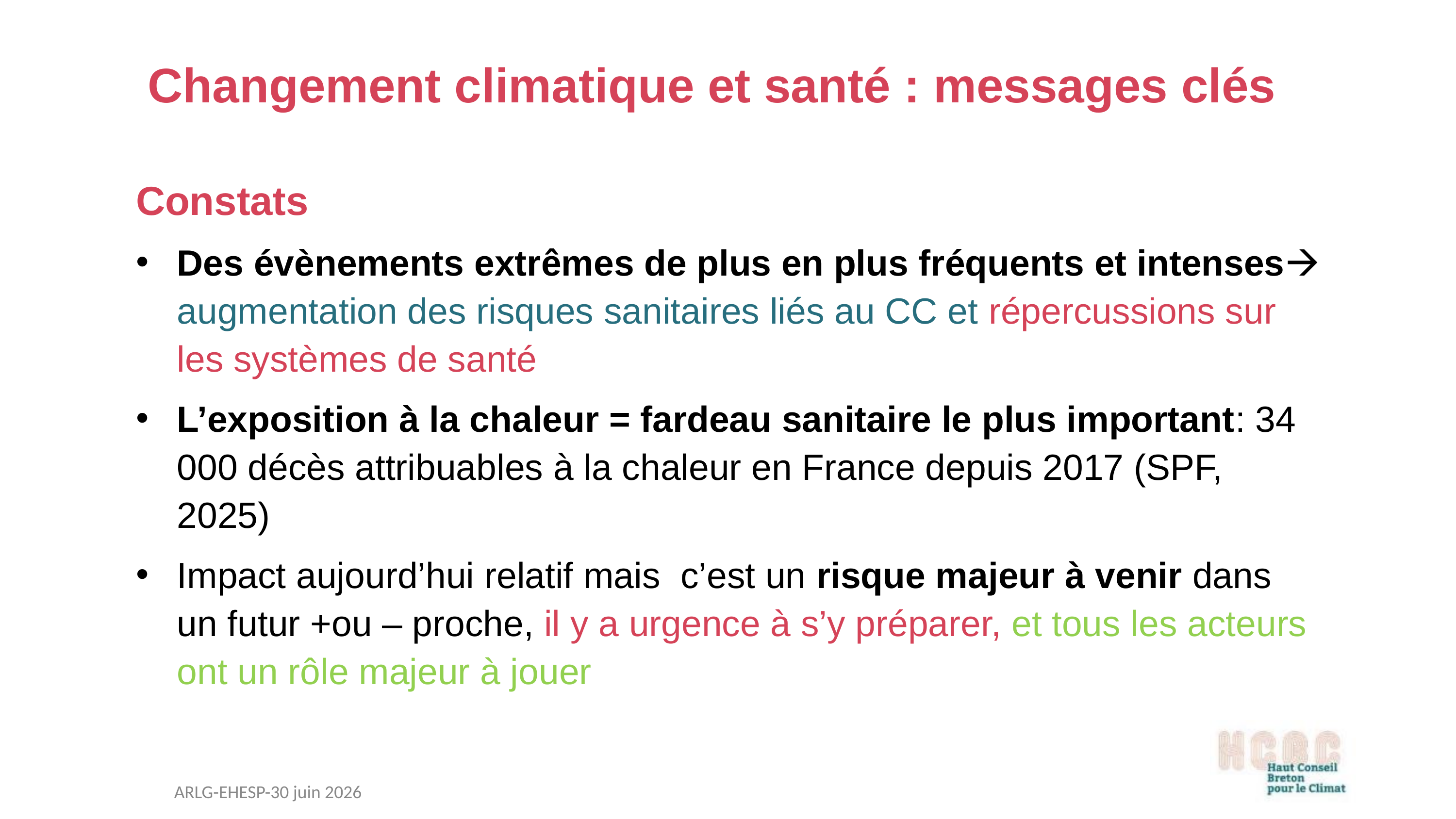

# Changement climatique et santé : messages clés
Constats
Des évènements extrêmes de plus en plus fréquents et intenses🡪 augmentation des risques sanitaires liés au CC et répercussions sur les systèmes de santé
L’exposition à la chaleur = fardeau sanitaire le plus important: 34 000 décès attribuables à la chaleur en France depuis 2017 (SPF, 2025)
Impact aujourd’hui relatif mais  c’est un risque majeur à venir dans un futur +ou – proche, il y a urgence à s’y préparer, et tous les acteurs ont un rôle majeur à jouer
ARLG-EHESP-30 juin 2026